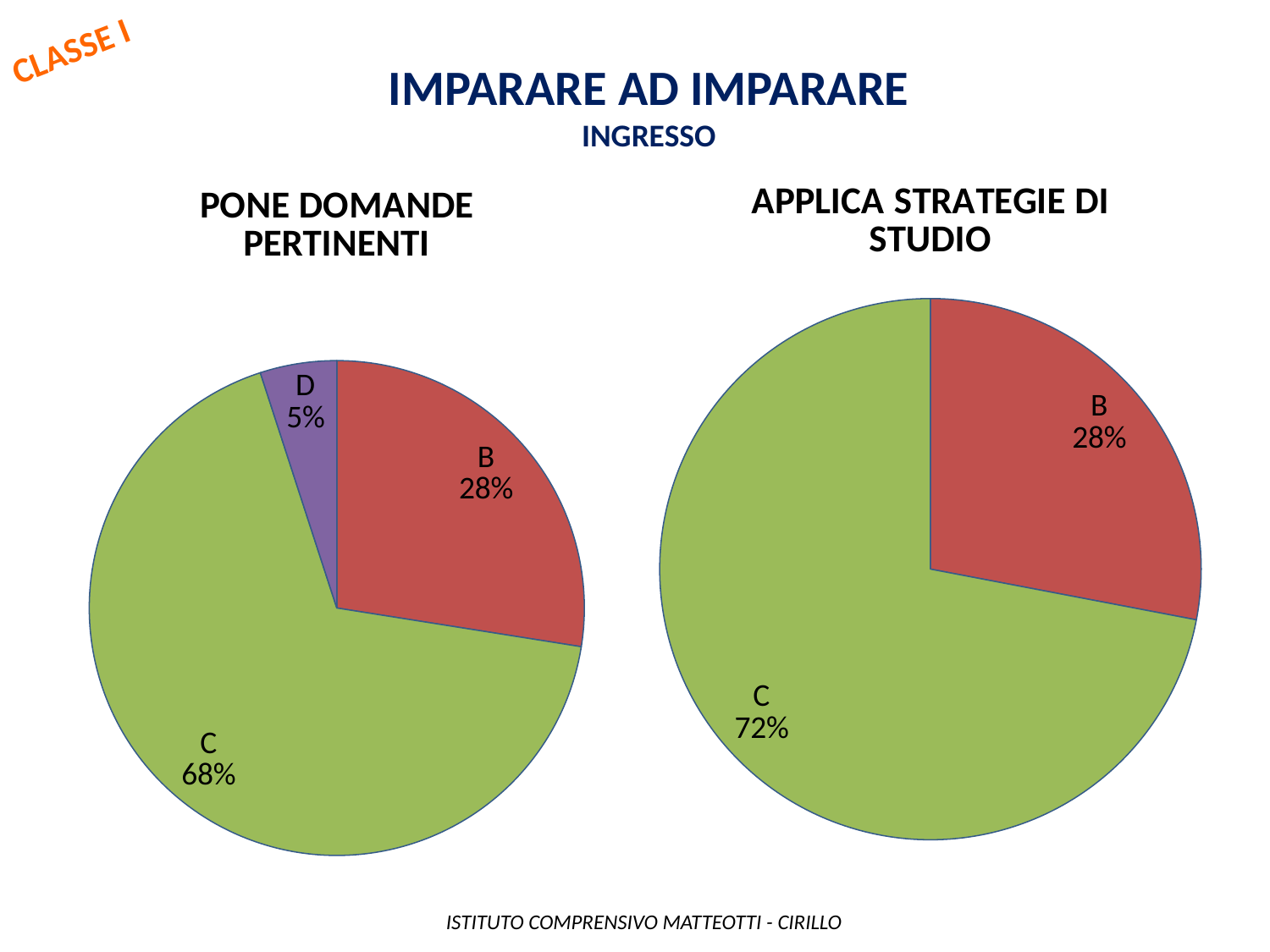

CLASSE I
Imparare ad imparare
INGRESSO

### Chart: APPLICA STRATEGIE DI STUDIO

| Category |  |
|---|---|
| A | 0.0 |
| B | 7.0 |
| C | 18.0 |
| D | 0.0 |

### Chart: PONE DOMANDE PERTINENTI

| Category |  |
|---|---|
| A | 0.0 |
| B | 11.0 |
| C | 27.0 |
| D | 2.0 |
 ISTITUTO COMPRENSIVO MATTEOTTI - CIRILLO